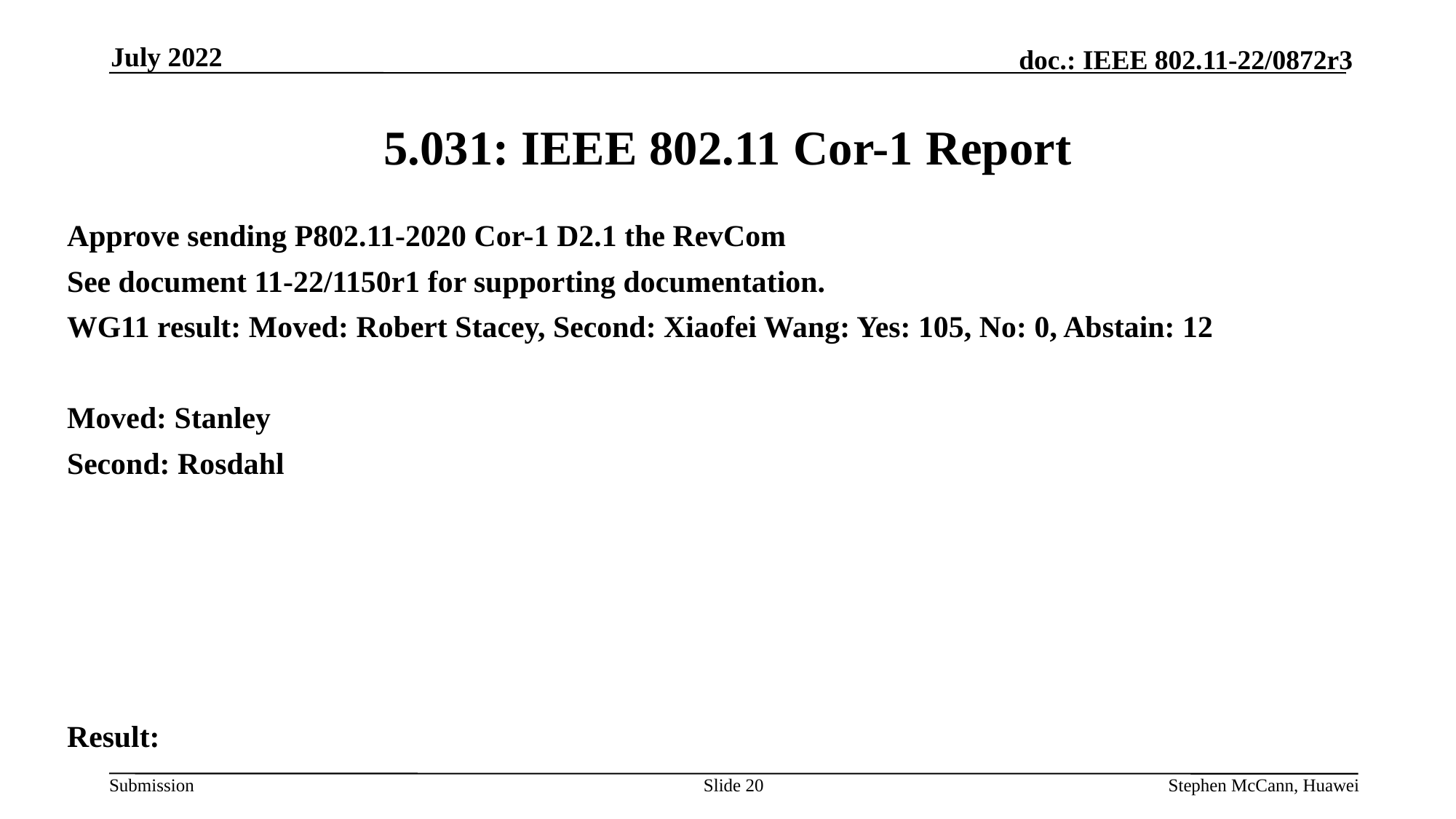

July 2022
# 5.031: IEEE 802.11 Cor-1 Report
Approve sending P802.11-2020 Cor-1 D2.1 the RevCom
See document 11-22/1150r1 for supporting documentation.
WG11 result: Moved: Robert Stacey, Second: Xiaofei Wang: Yes: 105, No: 0, Abstain: 12

Moved: Stanley
Second: Rosdahl

Result:

Slide 20
Stephen McCann, Huawei